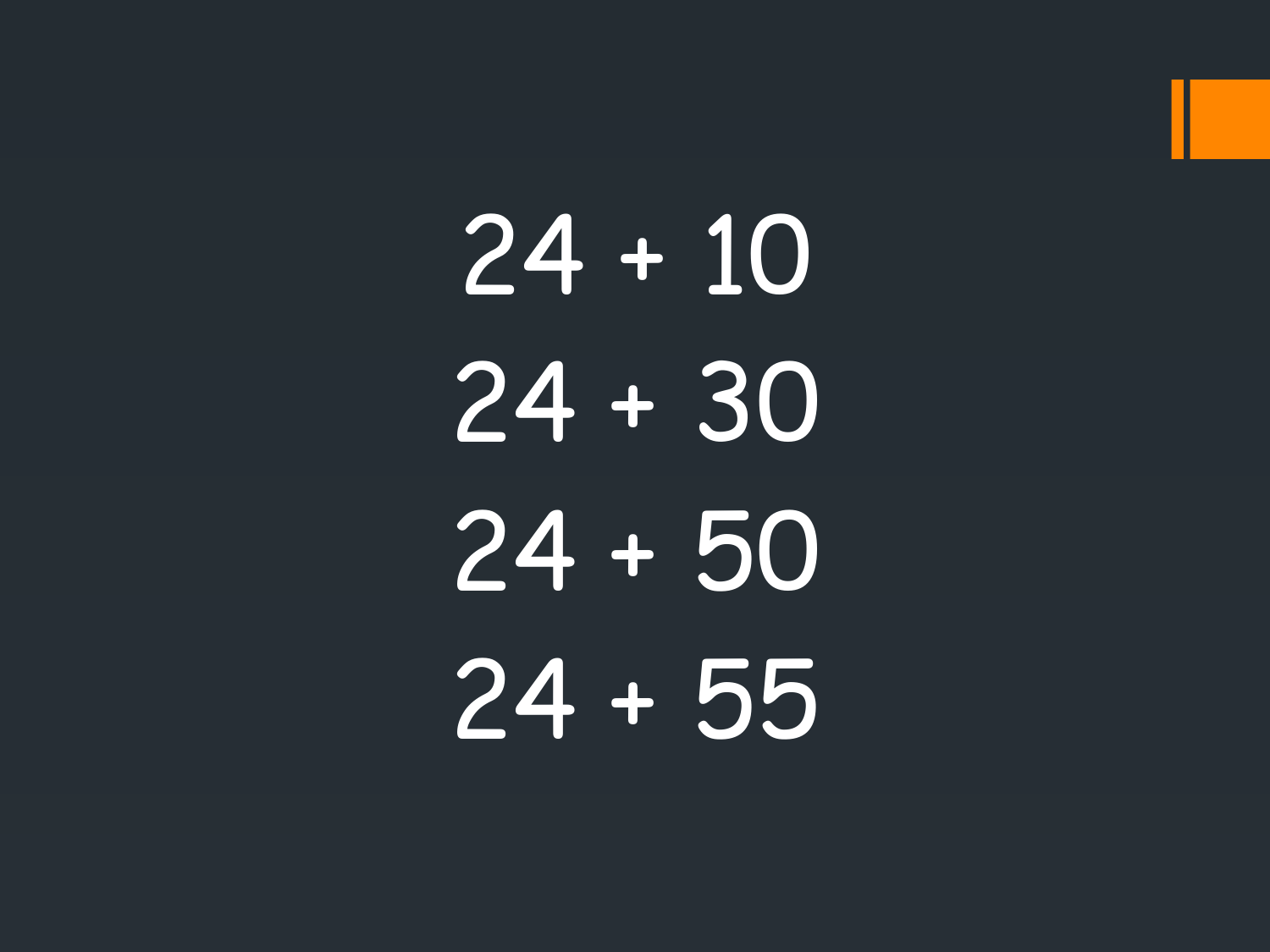

24 + 10
24 + 30
24 + 50
24 + 55